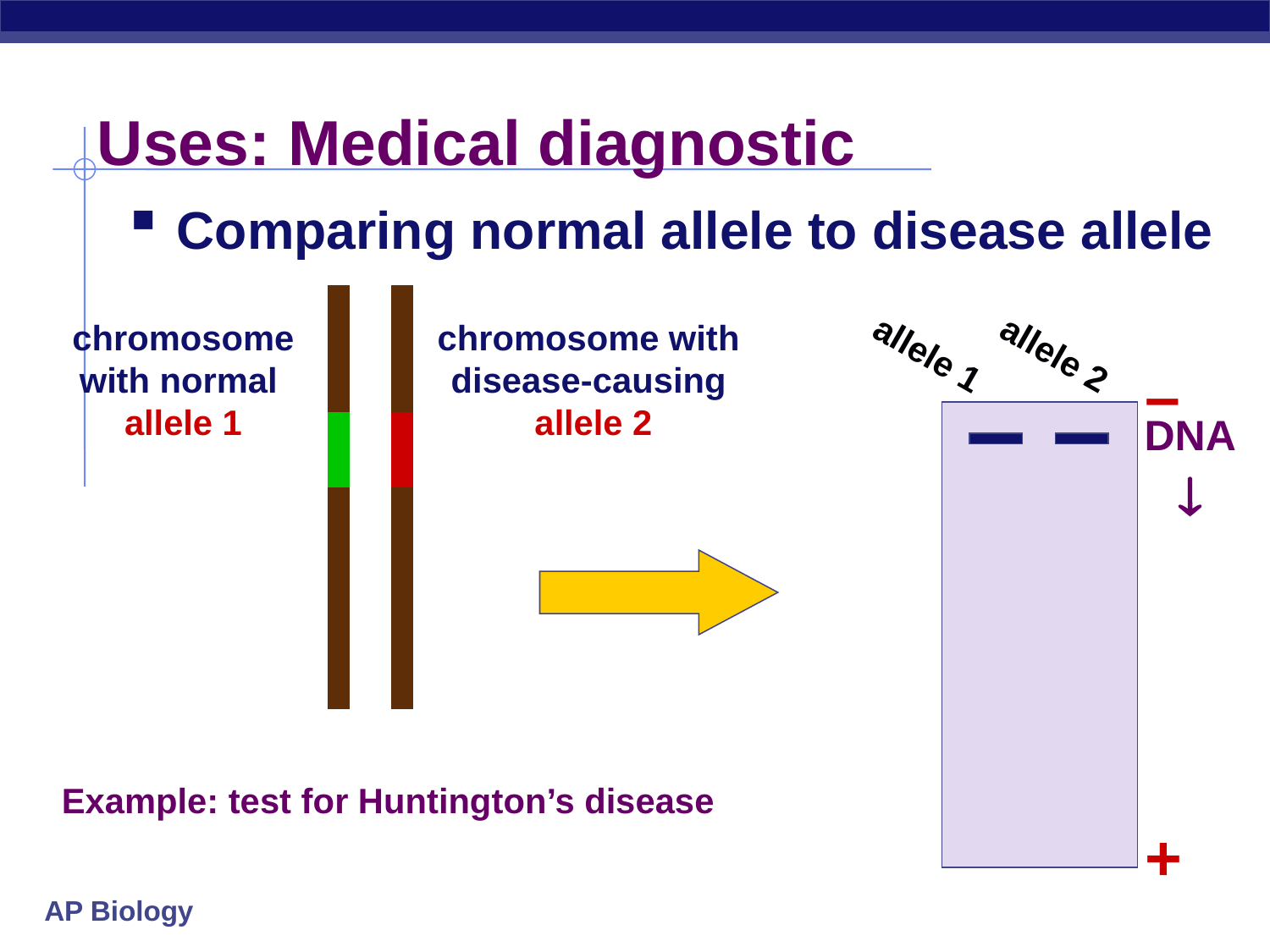

# Uses: Medical diagnostic
Comparing normal allele to disease allele

chromosome
with normal
allele 1
chromosome with
disease-causing
allele 2
allele 2
allele 1
–

DNA
↓

Example: test for Huntington’s disease
+